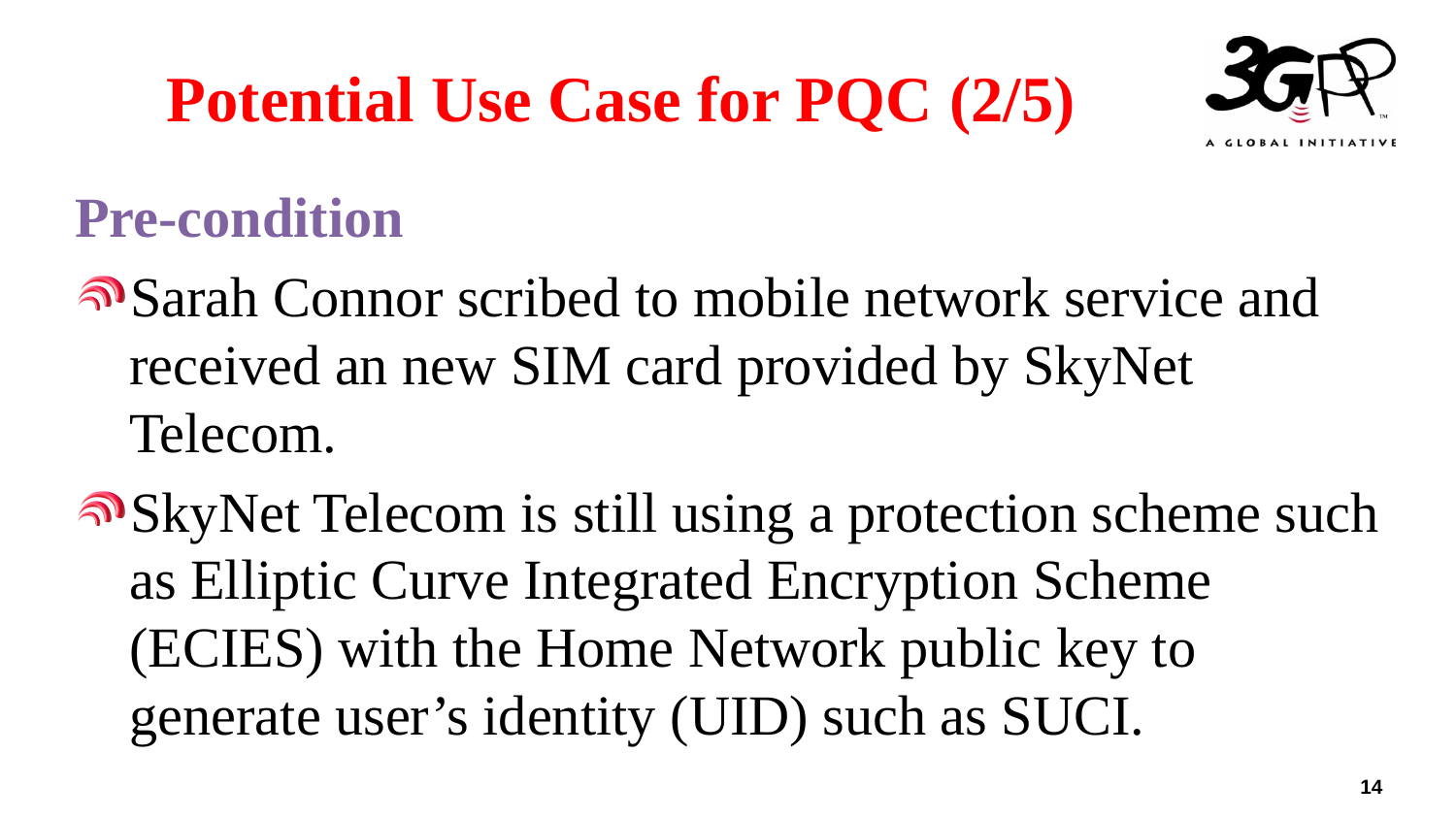

# Potential Use Case for PQC (2/5)
Pre-condition
Sarah Connor scribed to mobile network service and received an new SIM card provided by SkyNet Telecom.
SkyNet Telecom is still using a protection scheme such as Elliptic Curve Integrated Encryption Scheme (ECIES) with the Home Network public key to generate user’s identity (UID) such as SUCI.